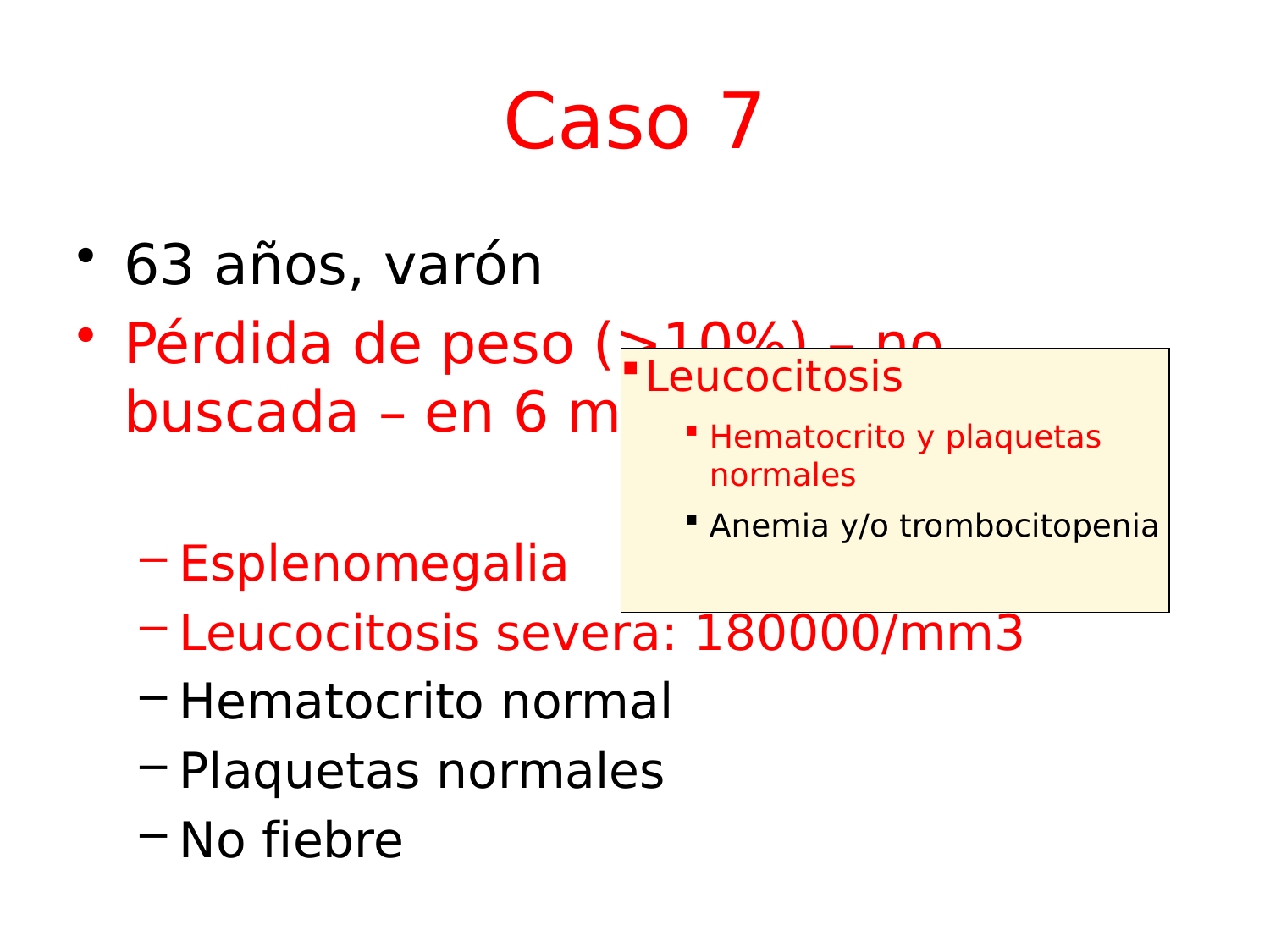

# Caso 7
63 años, varón
Pérdida de peso (>10%) – no buscada – en 6 meses

Esplenomegalia
Leucocitosis severa: 180000/mm3
Hematocrito normal
Plaquetas normales
No fiebre
Leucocitosis
Hematocrito y plaquetas normales
Anemia y/o trombocitopenia